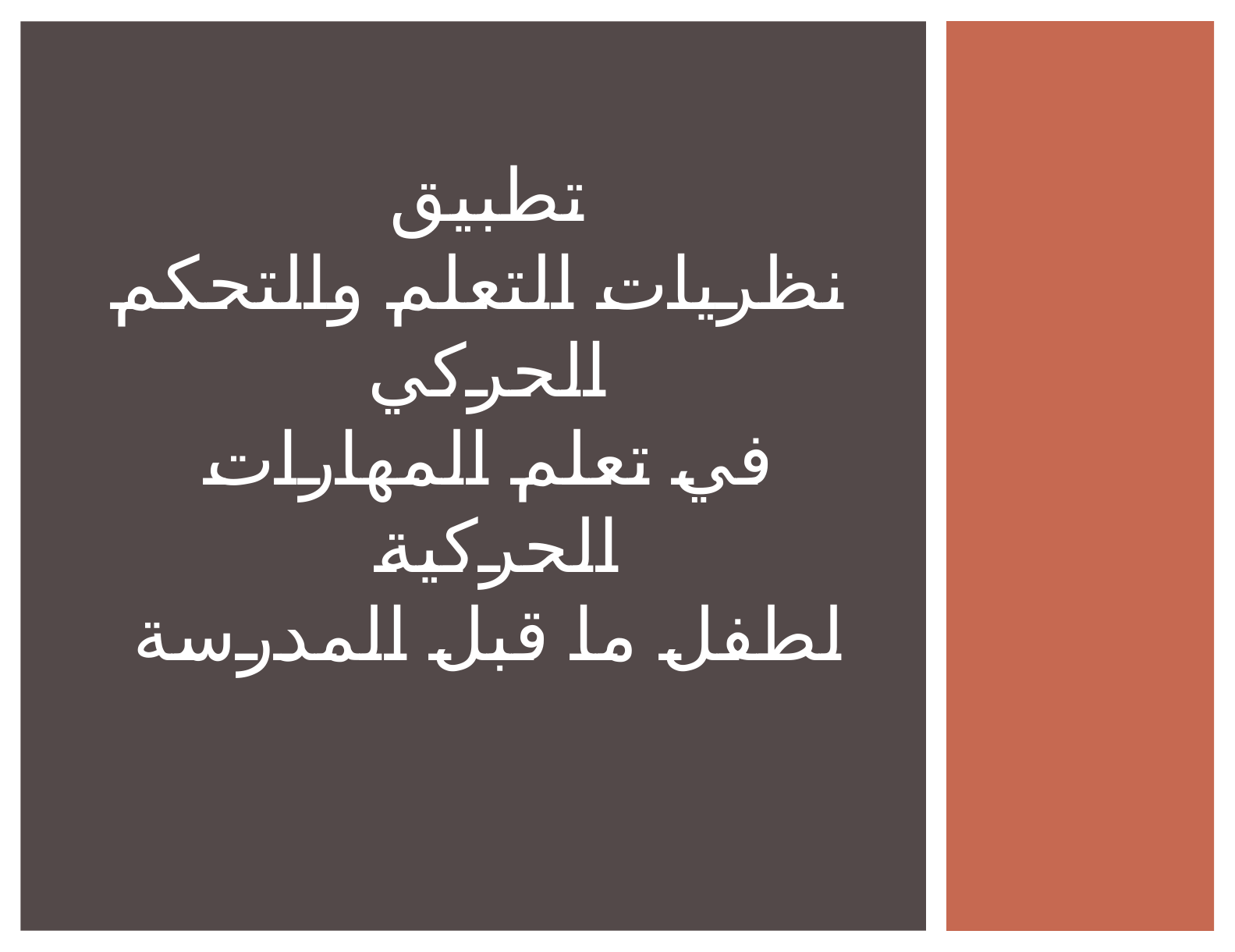

# تطبيق نظريات التعلم والتحكم الحركي في تعلم المهارات الحركية لطفل ما قبل المدرسة